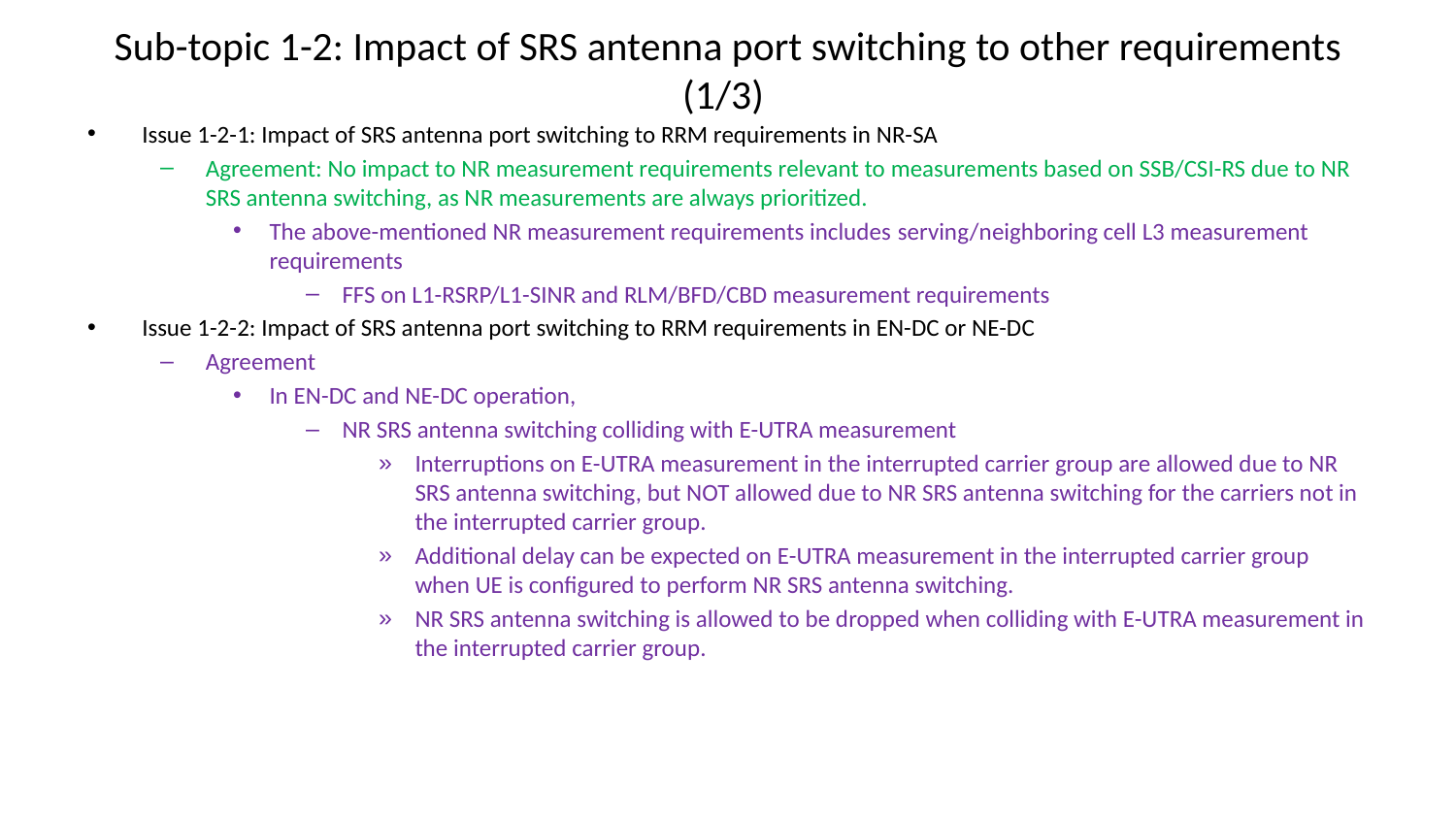

# Sub-topic 1-2: Impact of SRS antenna port switching to other requirements (1/3)
Issue 1-2-1: Impact of SRS antenna port switching to RRM requirements in NR-SA
Agreement: No impact to NR measurement requirements relevant to measurements based on SSB/CSI-RS due to NR SRS antenna switching, as NR measurements are always prioritized.
The above-mentioned NR measurement requirements includes serving/neighboring cell L3 measurement requirements
FFS on L1-RSRP/L1-SINR and RLM/BFD/CBD measurement requirements
Issue 1-2-2: Impact of SRS antenna port switching to RRM requirements in EN-DC or NE-DC
Agreement
In EN-DC and NE-DC operation,
NR SRS antenna switching colliding with E-UTRA measurement
Interruptions on E-UTRA measurement in the interrupted carrier group are allowed due to NR SRS antenna switching, but NOT allowed due to NR SRS antenna switching for the carriers not in the interrupted carrier group.
Additional delay can be expected on E-UTRA measurement in the interrupted carrier group when UE is configured to perform NR SRS antenna switching.
NR SRS antenna switching is allowed to be dropped when colliding with E-UTRA measurement in the interrupted carrier group.